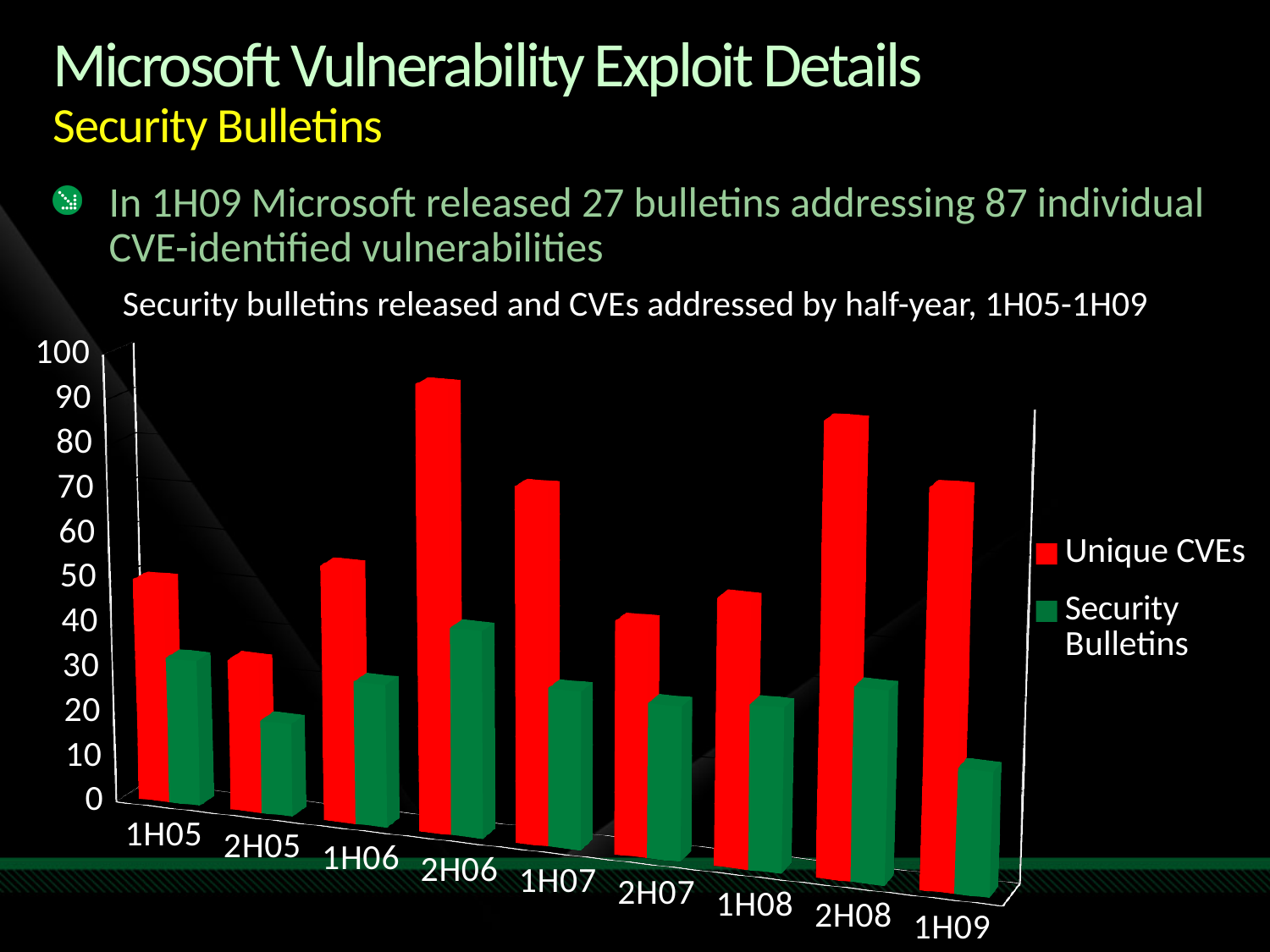

# Microsoft Vulnerability Exploit Details Security Bulletins
In 1H09 Microsoft released 27 bulletins addressing 87 individual CVE-identified vulnerabilities
Security bulletins released and CVEs addressed by half-year, 1H05-1H09

[unsupported chart]